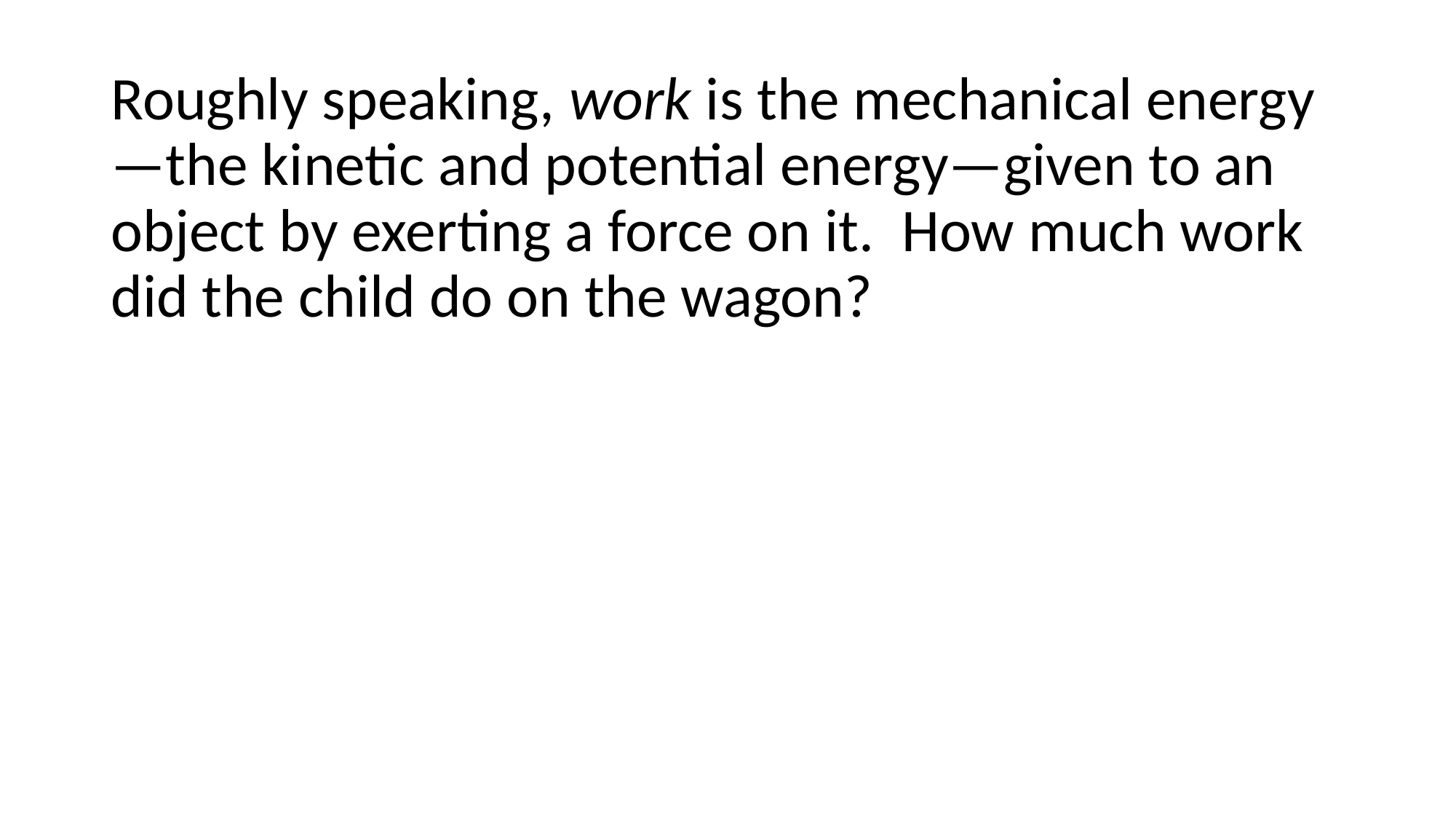

# Roughly speaking, work is the mechanical energy—the kinetic and potential energy—given to an object by exerting a force on it.  How much work did the child do on the wagon?